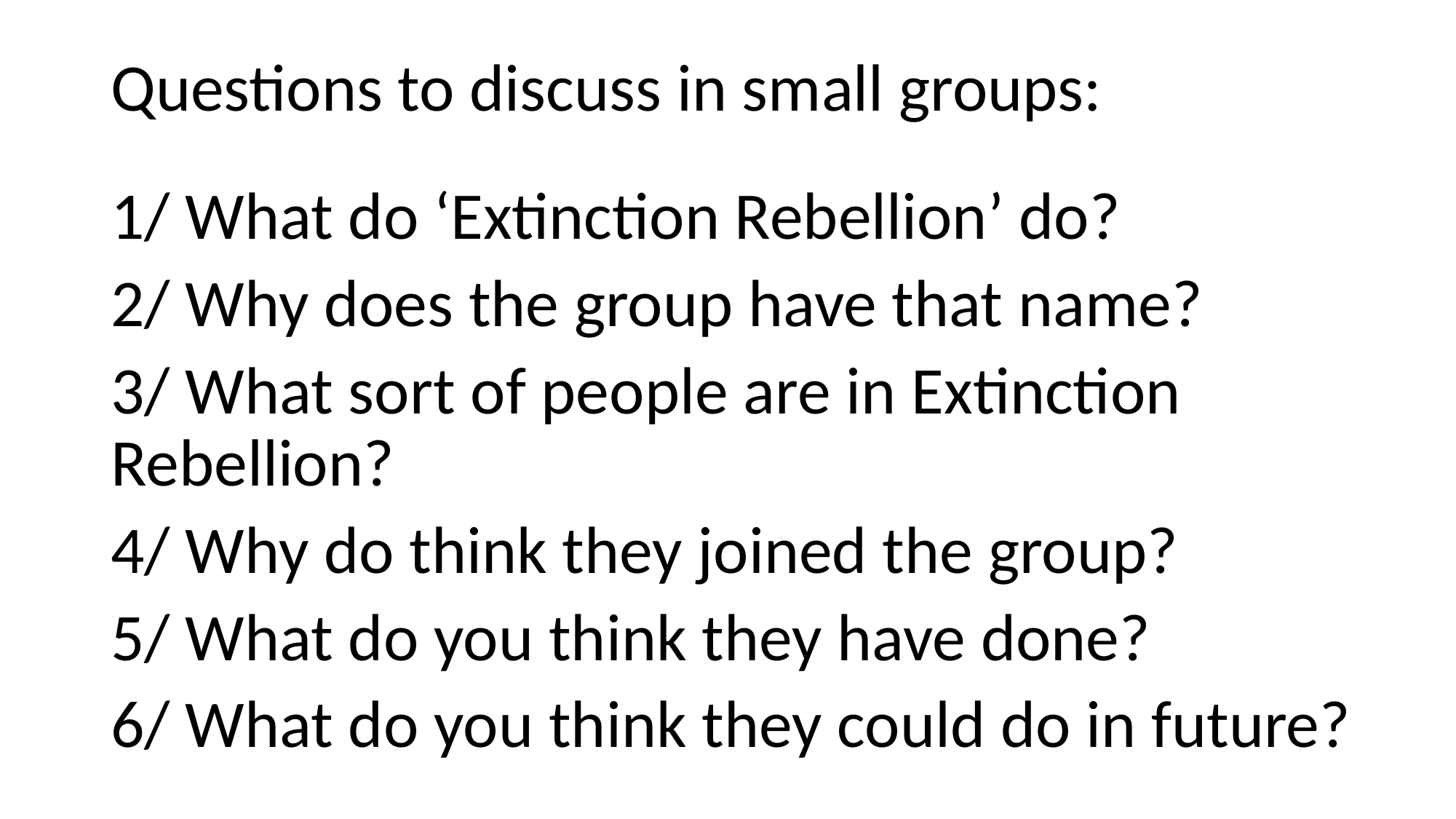

# Questions to discuss in small groups:
1/ What do ‘Extinction Rebellion’ do?
2/ Why does the group have that name?
3/ What sort of people are in Extinction Rebellion?
4/ Why do think they joined the group?
5/ What do you think they have done?
6/ What do you think they could do in future?